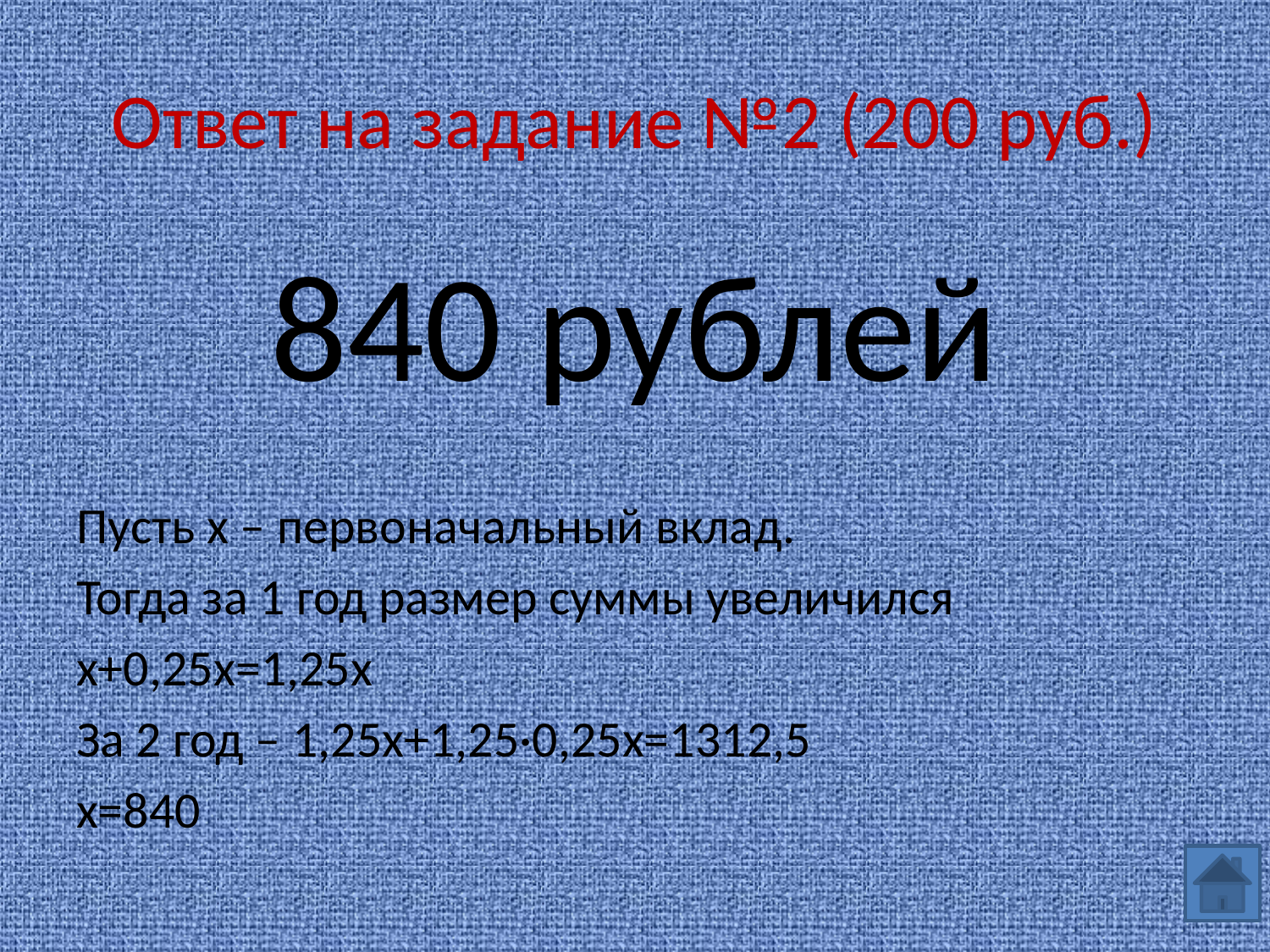

# Ответ на задание №2 (200 руб.)
840 рублей

Пусть х – первоначальный вклад.
Тогда за 1 год размер суммы увеличился
х+0,25х=1,25х
За 2 год – 1,25х+1,25·0,25х=1312,5
х=840